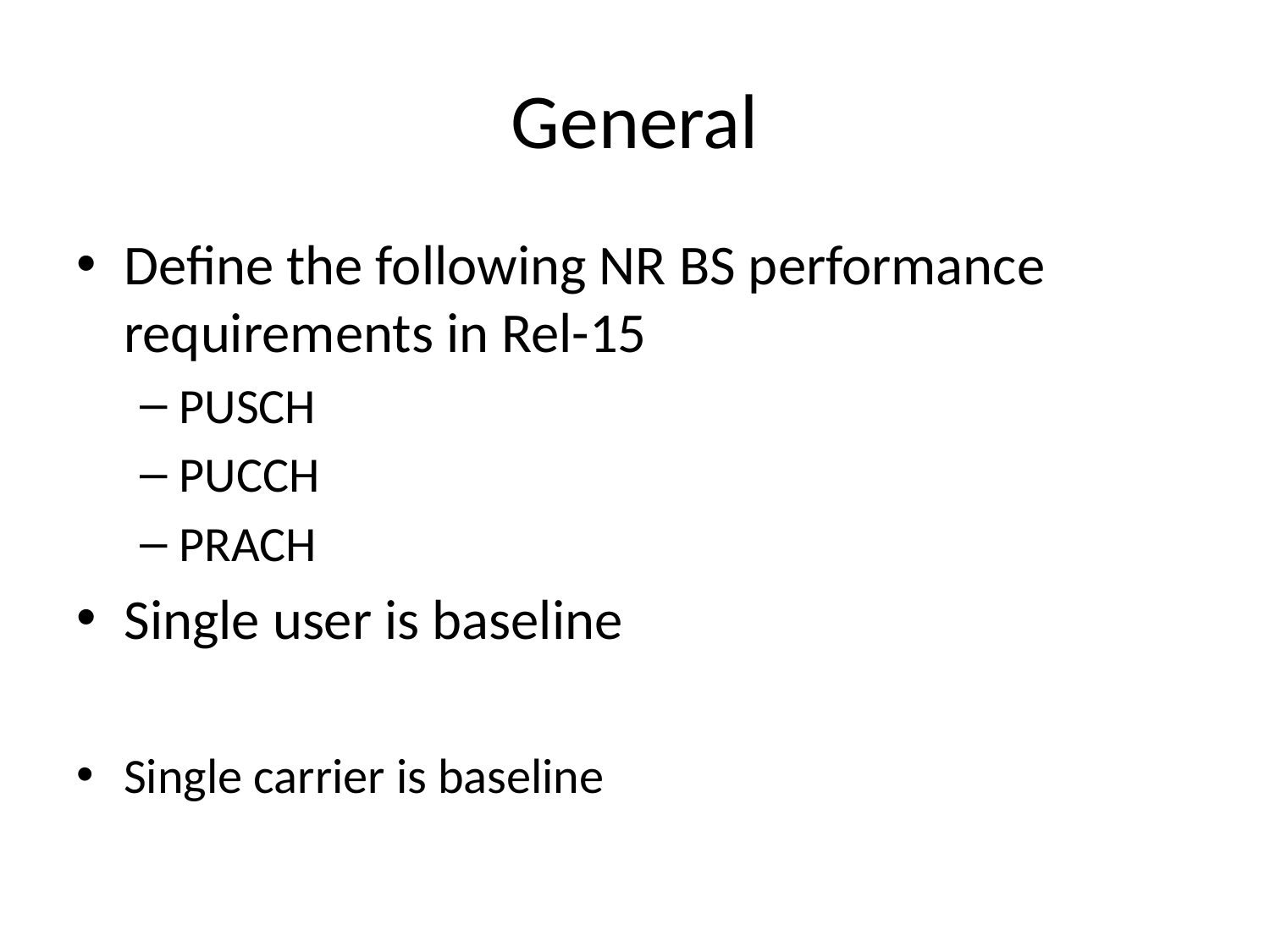

# General
Define the following NR BS performance requirements in Rel-15
PUSCH
PUCCH
PRACH
Single user is baseline

Single carrier is baseline